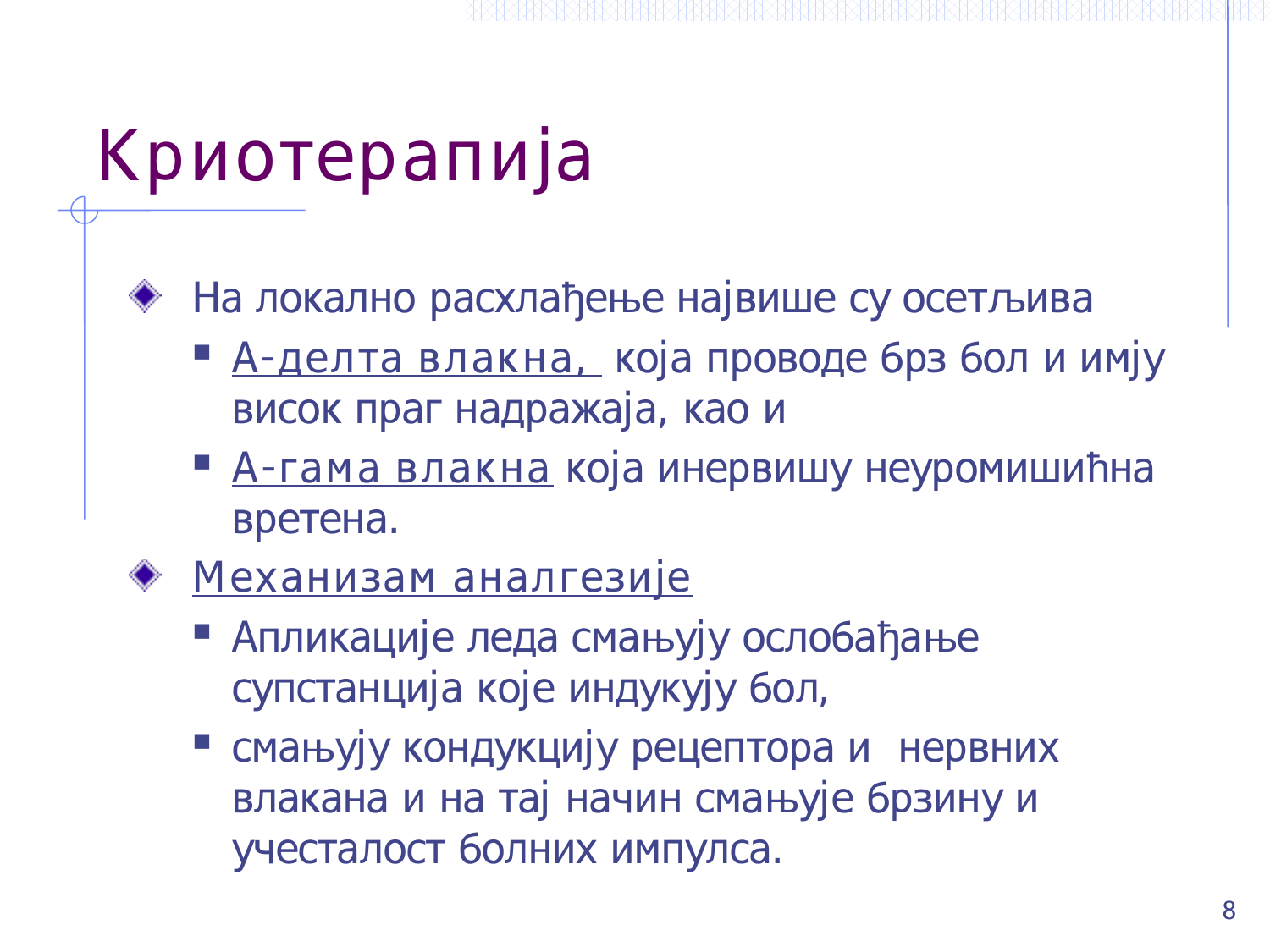

# Криотерапија
На локално расхлађење највише су осетљива
A-делта влакна,  која проводе брз бол и имју висок праг надражаја, као и
А-гама влакна која инервишу неуромишићна вретена.
Механизам аналгезије
Апликације леда смањују ослобађање супстанција које индукују бол,
смањују кондукцију рецептора и  нервних влакана и на тај начин смањује брзину и учесталост болних импулса.
8